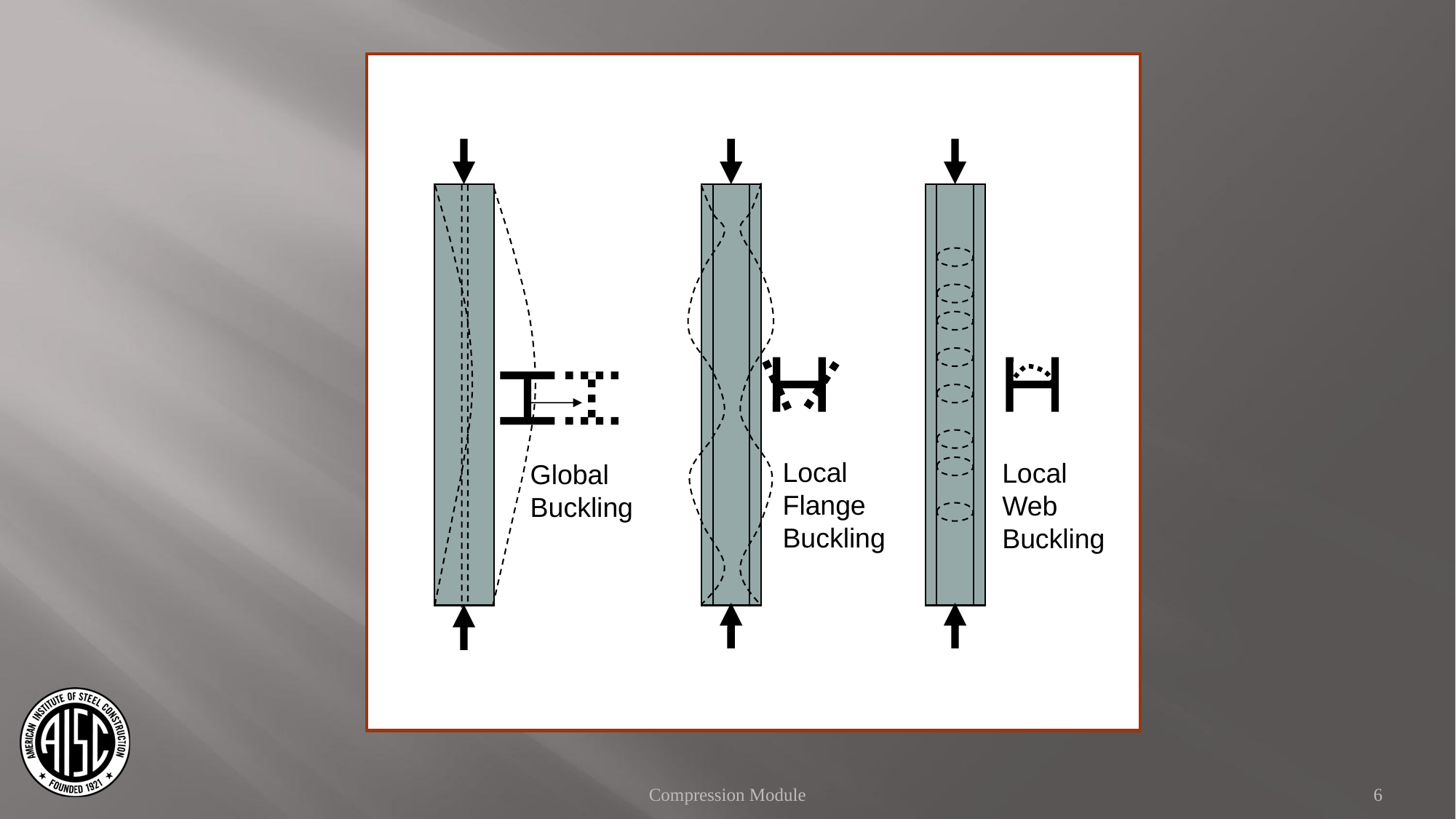

Local Flange Buckling
Local Web Buckling
Global Buckling

Compression Module
6